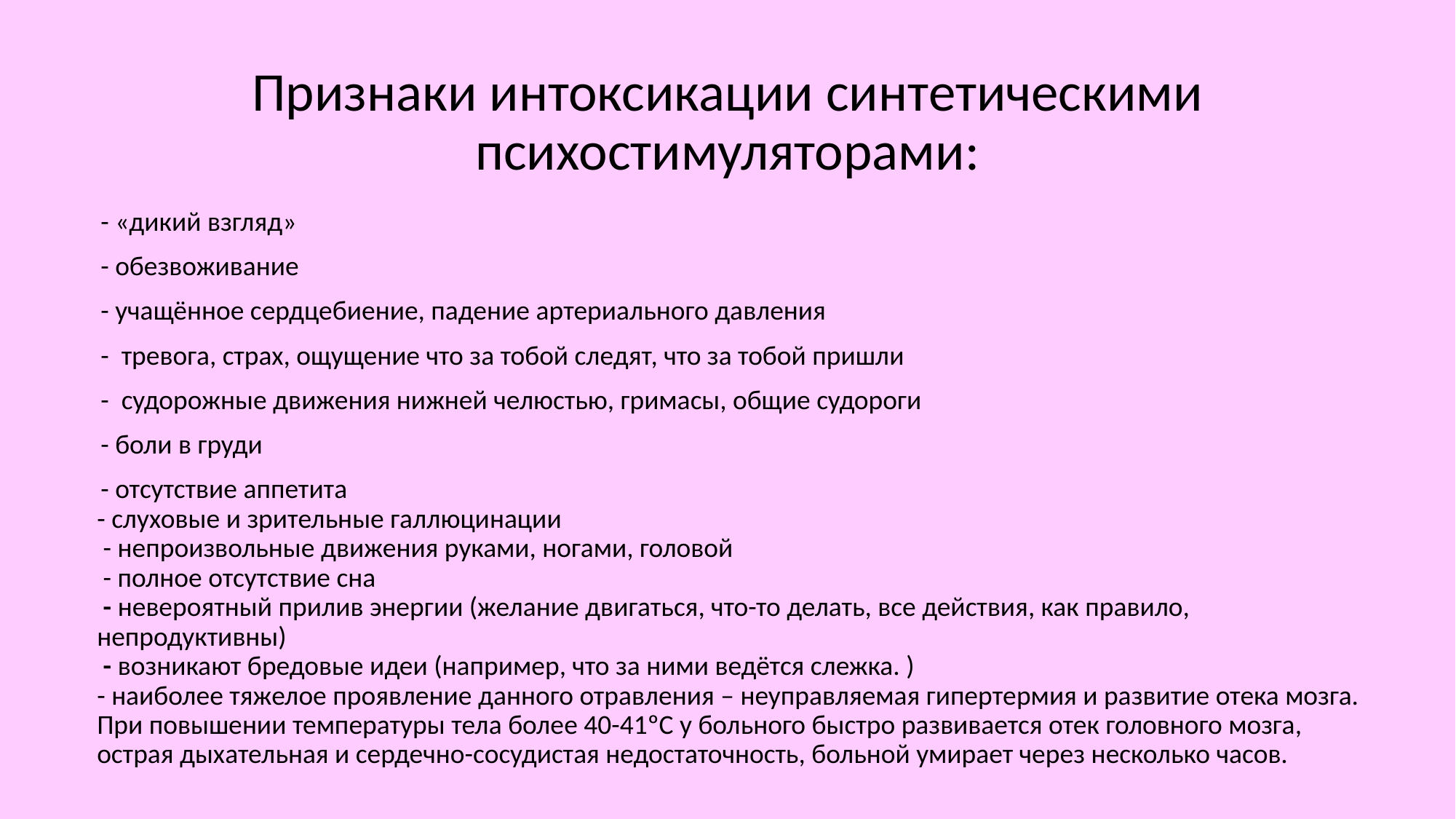

# Признаки интоксикации синтетическими психостимуляторами:
     - «дикий взгляд»
     - обезвоживание
     - учащённое сердцебиение, падение артериального давления
     -  тревога, страх, ощущение что за тобой следят, что за тобой пришли
     -  судорожные движения нижней челюстью, гримасы, общие судороги
     - боли в груди
     - отсутствие аппетита
- слуховые и зрительные галлюцинации
 - непроизвольные движения руками, ногами, головой
 - полное отсутствие сна
 - невероятный прилив энергии (желание двигаться, что-то делать, все действия, как правило, непродуктивны)
 - возникают бредовые идеи (например, что за ними ведётся слежка. )
- наиболее тяжелое проявление данного отравления – неуправляемая гипертермия и развитие отека мозга. При повышении температуры тела более 40-41ºС у больного быстро развивается отек головного мозга, острая дыхательная и сердечно-сосудистая недостаточность, больной умирает через несколько часов.